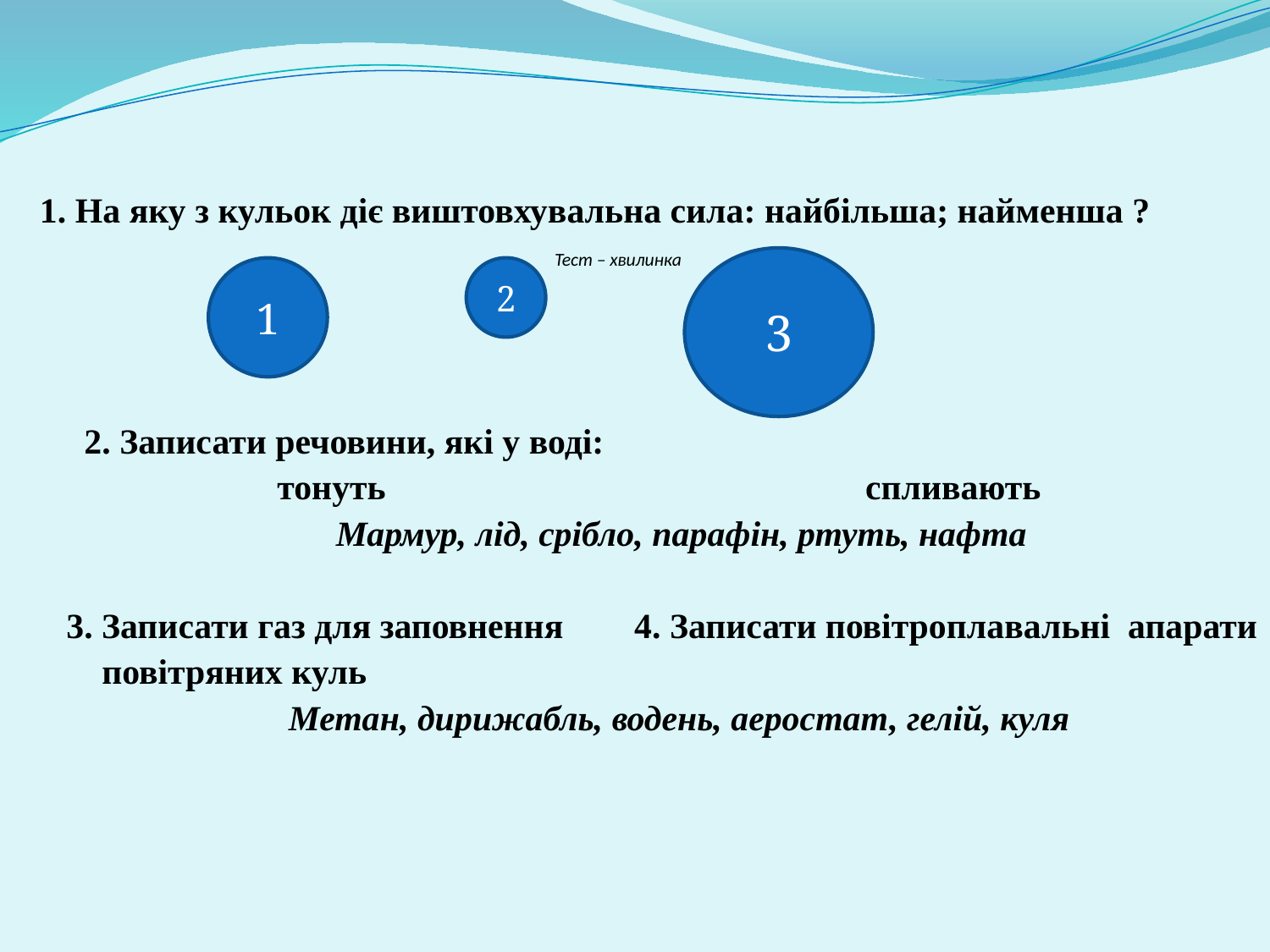

# Тест – хвилинка

1. На яку з кульок діє виштовхувальна сила: найбільша; найменша ?

     2. Записати речовини, які у воді:
  тонуть                                                      спливають
       Мармур, лід, срібло, парафін, ртуть, нафта

   3. Записати газ для заповнення        4. Записати повітроплавальні  апарати
       повітряних куль
                            Метан, дирижабль, водень, аеростат, гелій, куля

3
1
2